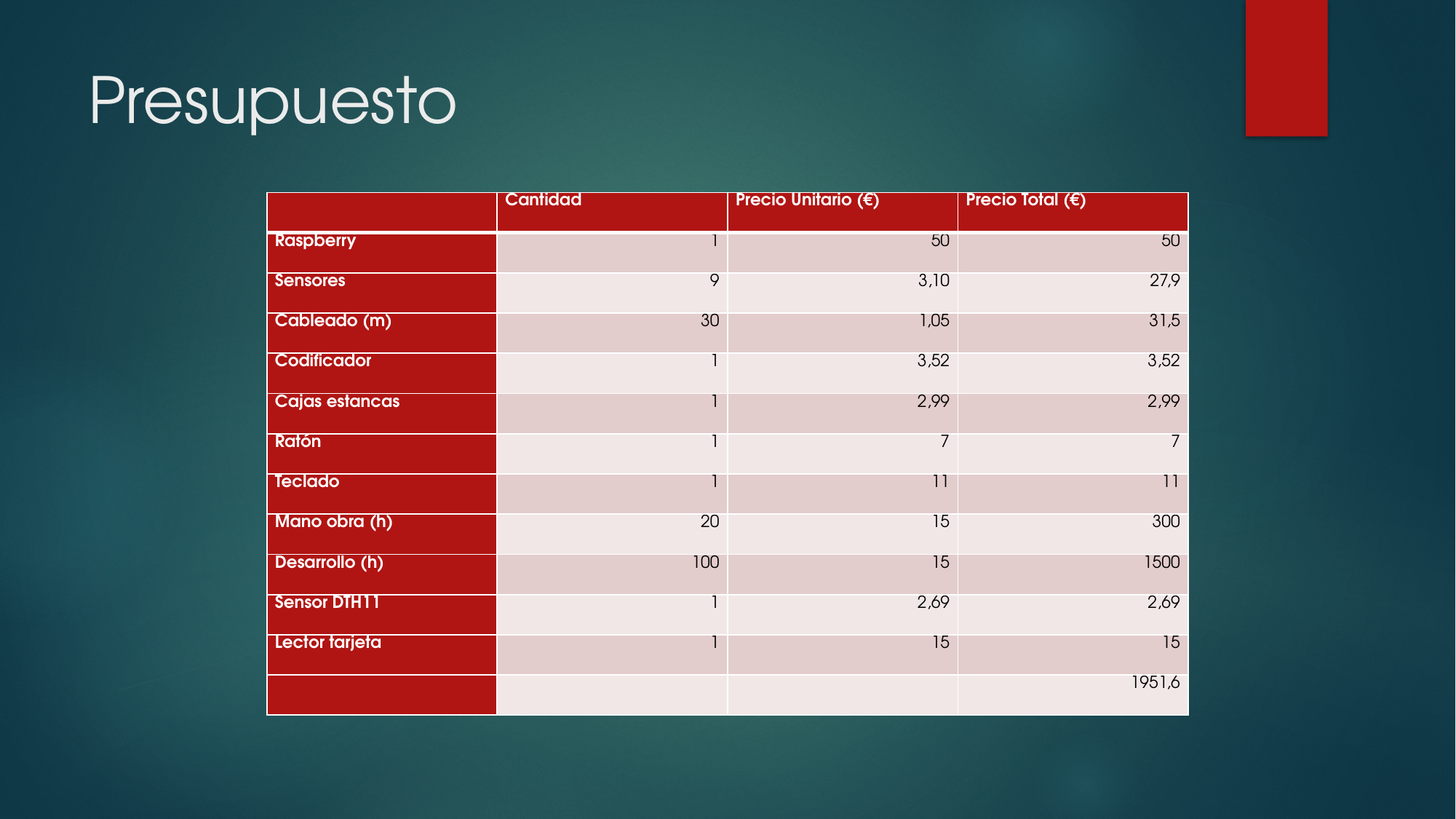

# Presupuesto
|  | Cantidad | Precio Unitario (€) | Precio Total (€) |
| --- | --- | --- | --- |
| Raspberry | 1 | 50 | 50 |
| Sensores | 9 | 3,10 | 27,9 |
| Cableado (m) | 30 | 1,05 | 31,5 |
| Codificador | 1 | 3,52 | 3,52 |
| Cajas estancas | 1 | 2,99 | 2,99 |
| Ratón | 1 | 7 | 7 |
| Teclado | 1 | 11 | 11 |
| Mano obra (h) | 20 | 15 | 300 |
| Desarrollo (h) | 100 | 15 | 1500 |
| Sensor DTH11 | 1 | 2,69 | 2,69 |
| Lector tarjeta | 1 | 15 | 15 |
|  |  |  | 1951,6 |